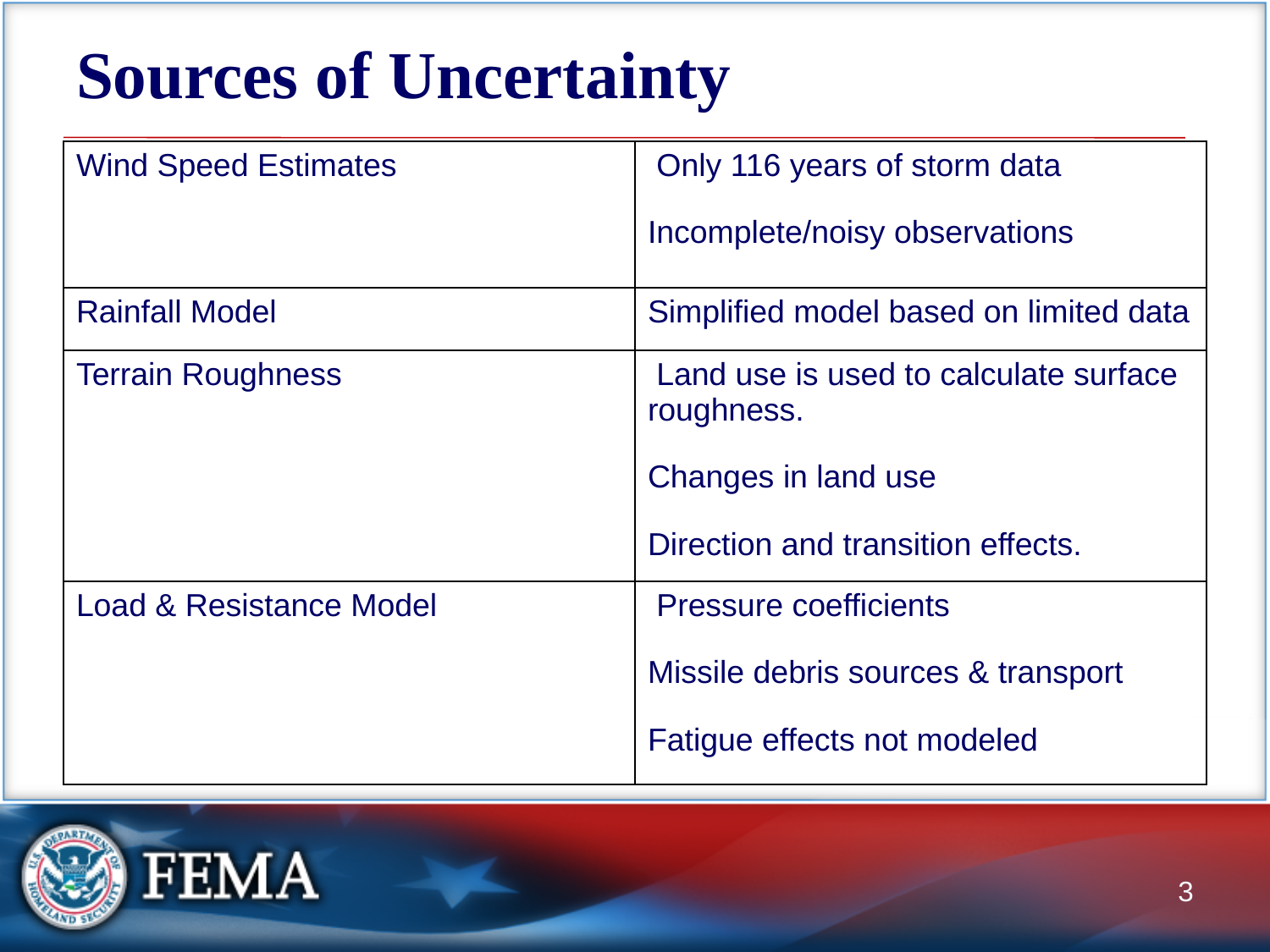

# Sources of Uncertainty
| Wind Speed Estimates | Only 116 years of storm data Incomplete/noisy observations |
| --- | --- |
| Rainfall Model | Simplified model based on limited data |
| Terrain Roughness | Land use is used to calculate surface roughness. Changes in land use Direction and transition effects. |
| Load & Resistance Model | Pressure coefficients Missile debris sources & transport Fatigue effects not modeled |
3